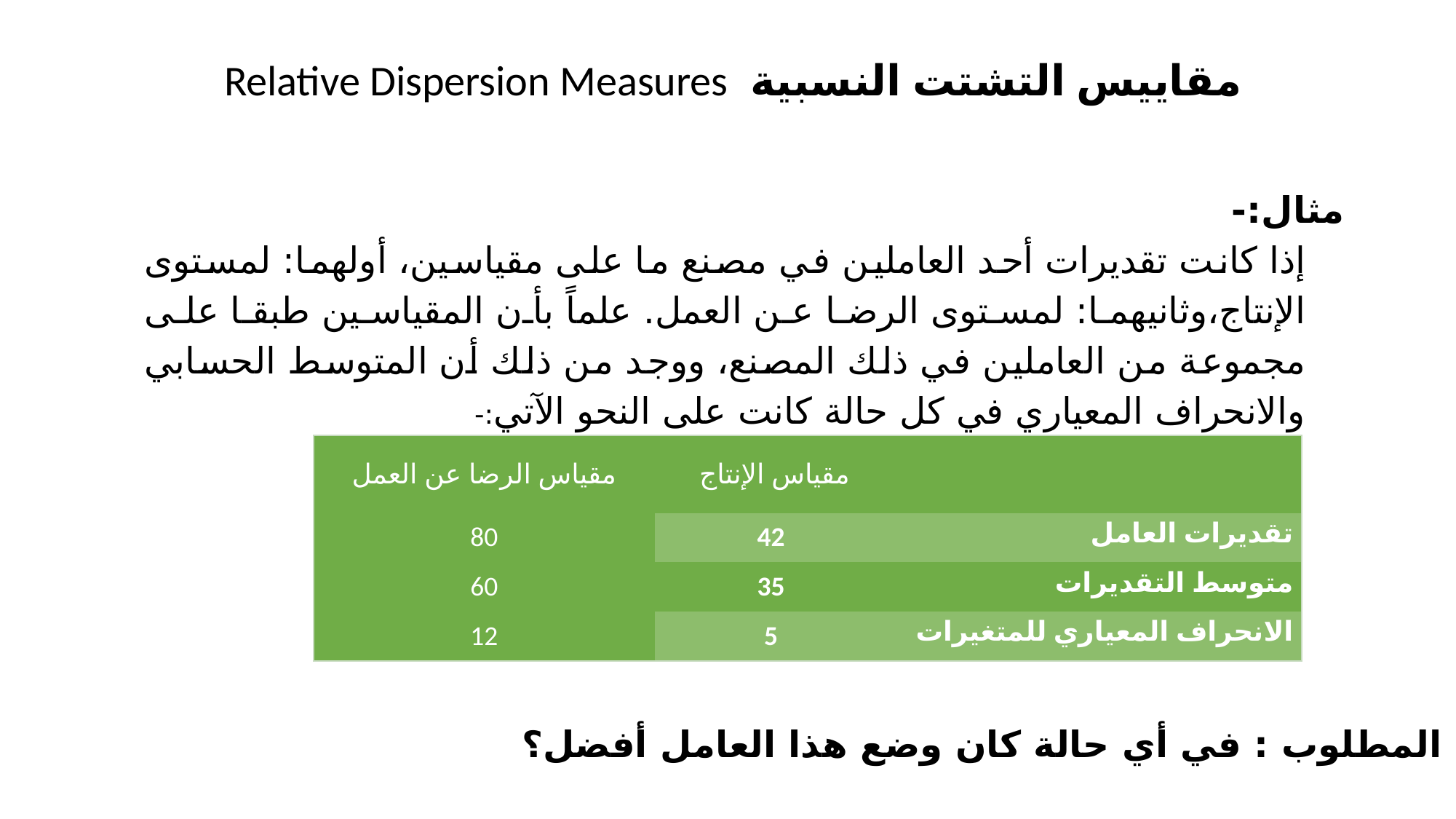

# مقاييس التشتت النسبية  Relative Dispersion Measures
مثال:-
إذا كانت تقديرات أحد العاملين في مصنع ما على مقياسين، أولهما: لمستوى الإنتاج،وثانيهما: لمستوى الرضا عن العمل. علماً بأن المقياسين طبقا على مجموعة من العاملين في ذلك المصنع، ووجد من ذلك أن المتوسط الحسابي والانحراف المعياري في كل حالة كانت على النحو الآتي:-
| مقياس الرضا عن العمل | مقياس الإنتاج |  |
| --- | --- | --- |
| 80 | 42 | تقديرات العامل |
| 60 | 35 | متوسط التقديرات |
| 12 | 5 | الانحراف المعياري للمتغيرات |
المطلوب : في أي حالة كان وضع هذا العامل أفضل؟